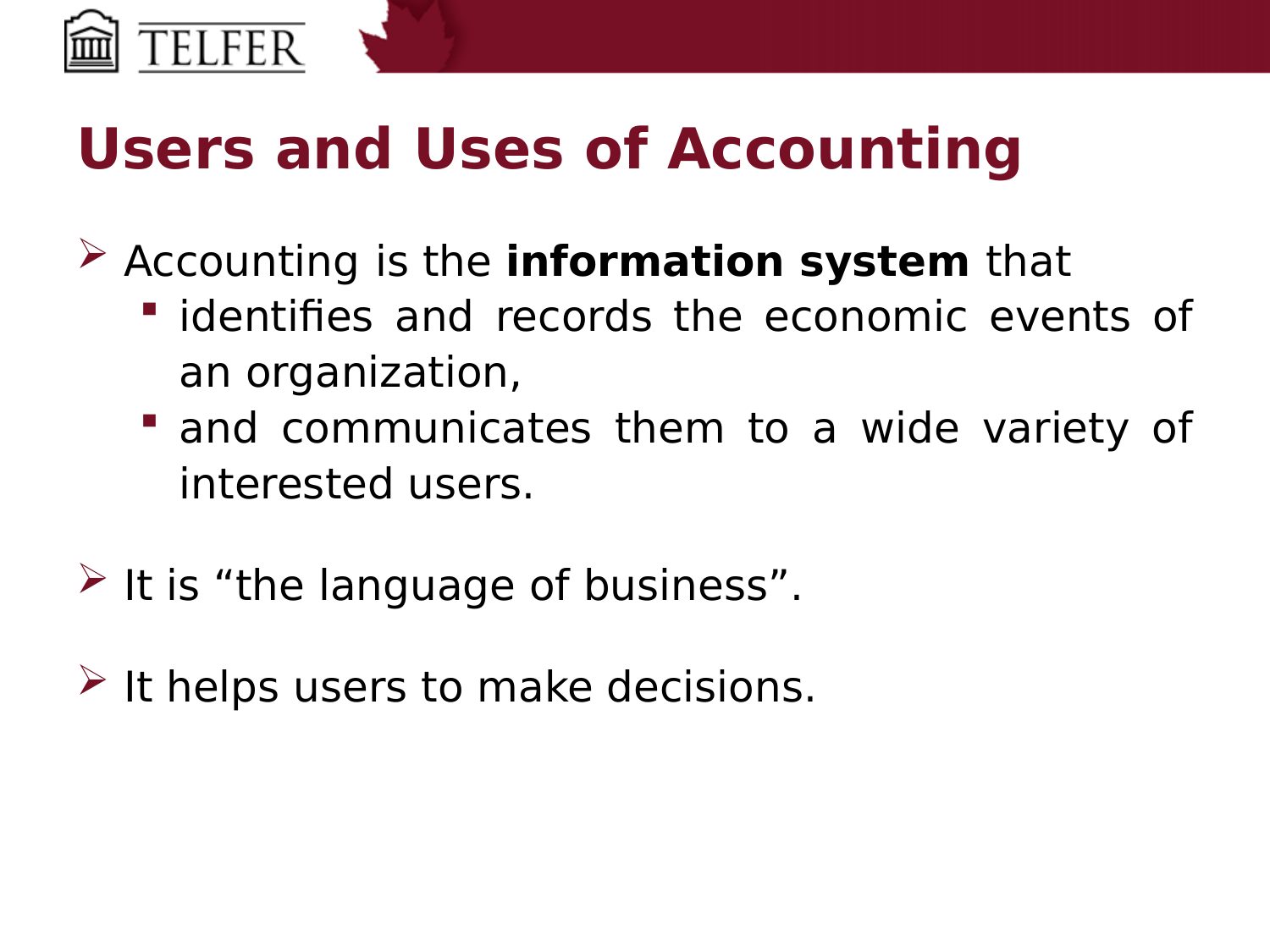

# Users and Uses of Accounting
Accounting is the information system that
identifies and records the economic events of an organization,
and communicates them to a wide variety of interested users.
It is “the language of business”.
It helps users to make decisions.